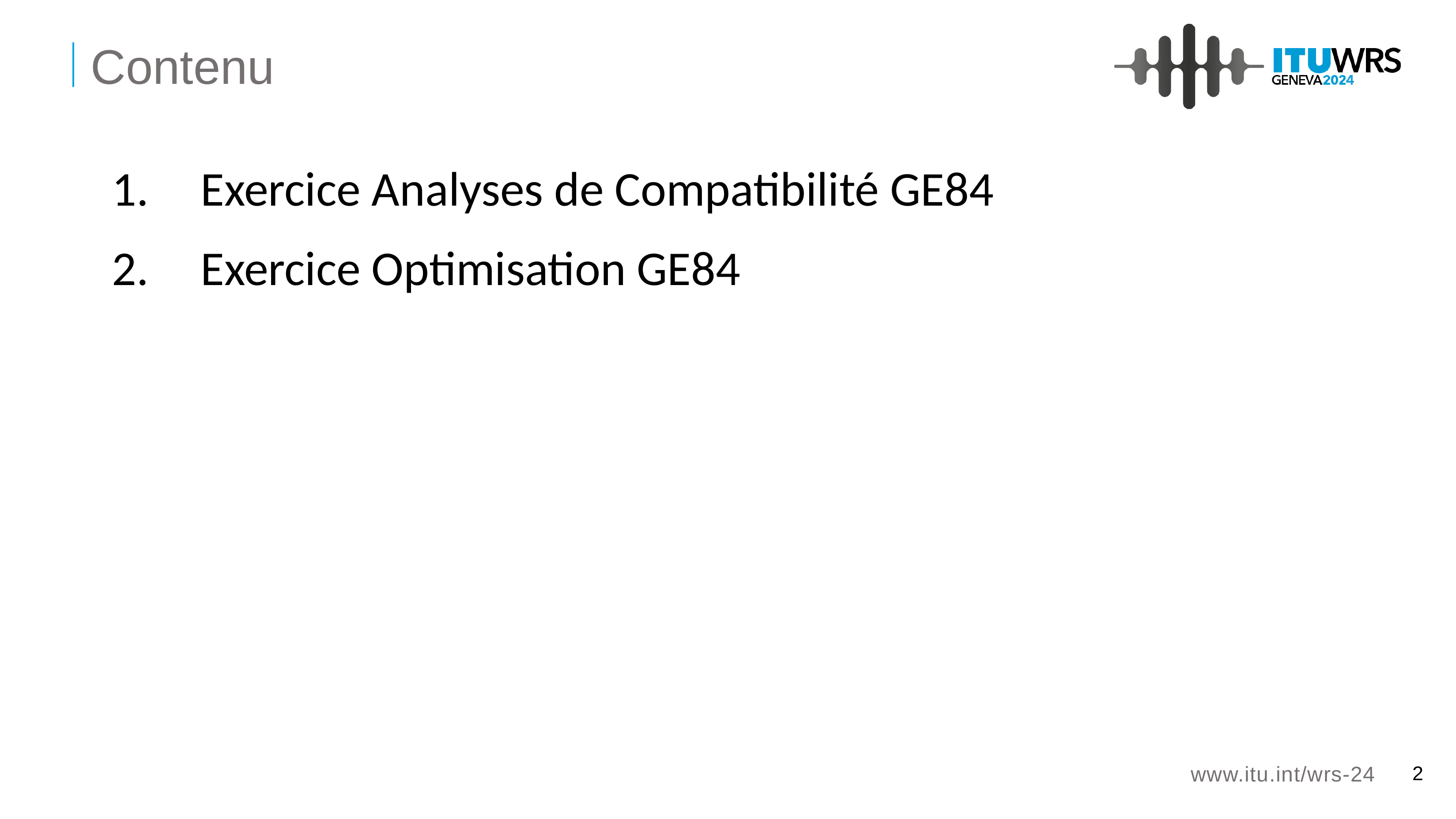

Contenu
Exercice Analyses de Compatibilité GE84
Exercice Optimisation GE84